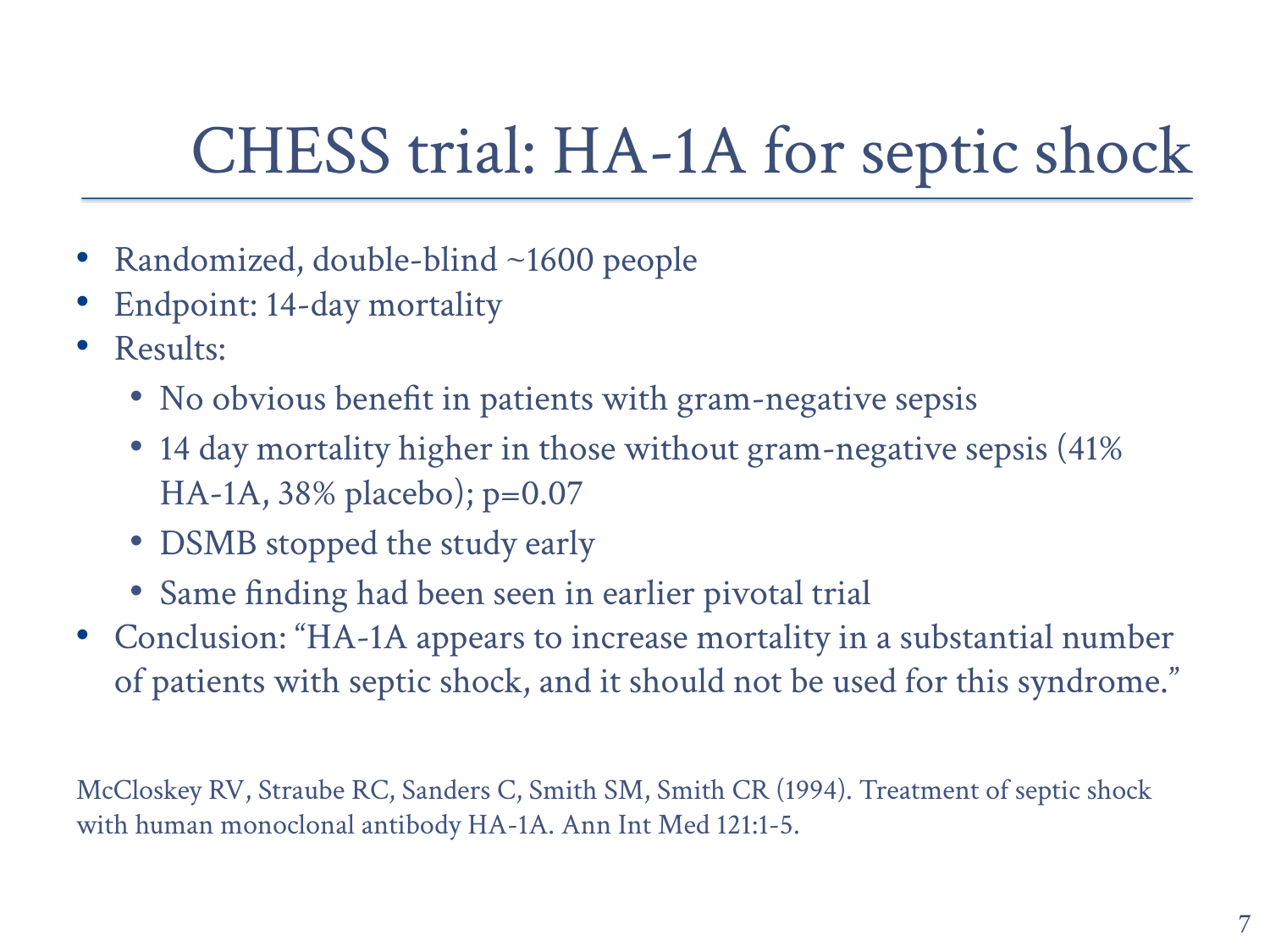

# CHESS trial: HA-1A for septic shock
Randomized, double-blind ~1600 people
Endpoint: 14-day mortality
Results:
No obvious benefit in patients with gram-negative sepsis
14 day mortality higher in those without gram-negative sepsis (41% HA-1A, 38% placebo); p=0.07
DSMB stopped the study early
Same finding had been seen in earlier pivotal trial
Conclusion: “HA-1A appears to increase mortality in a substantial number of patients with septic shock, and it should not be used for this syndrome.”

McCloskey RV, Straube RC, Sanders C, Smith SM, Smith CR (1994). Treatment of septic shock with human monoclonal antibody HA-1A. Ann Int Med 121:1-5.

7